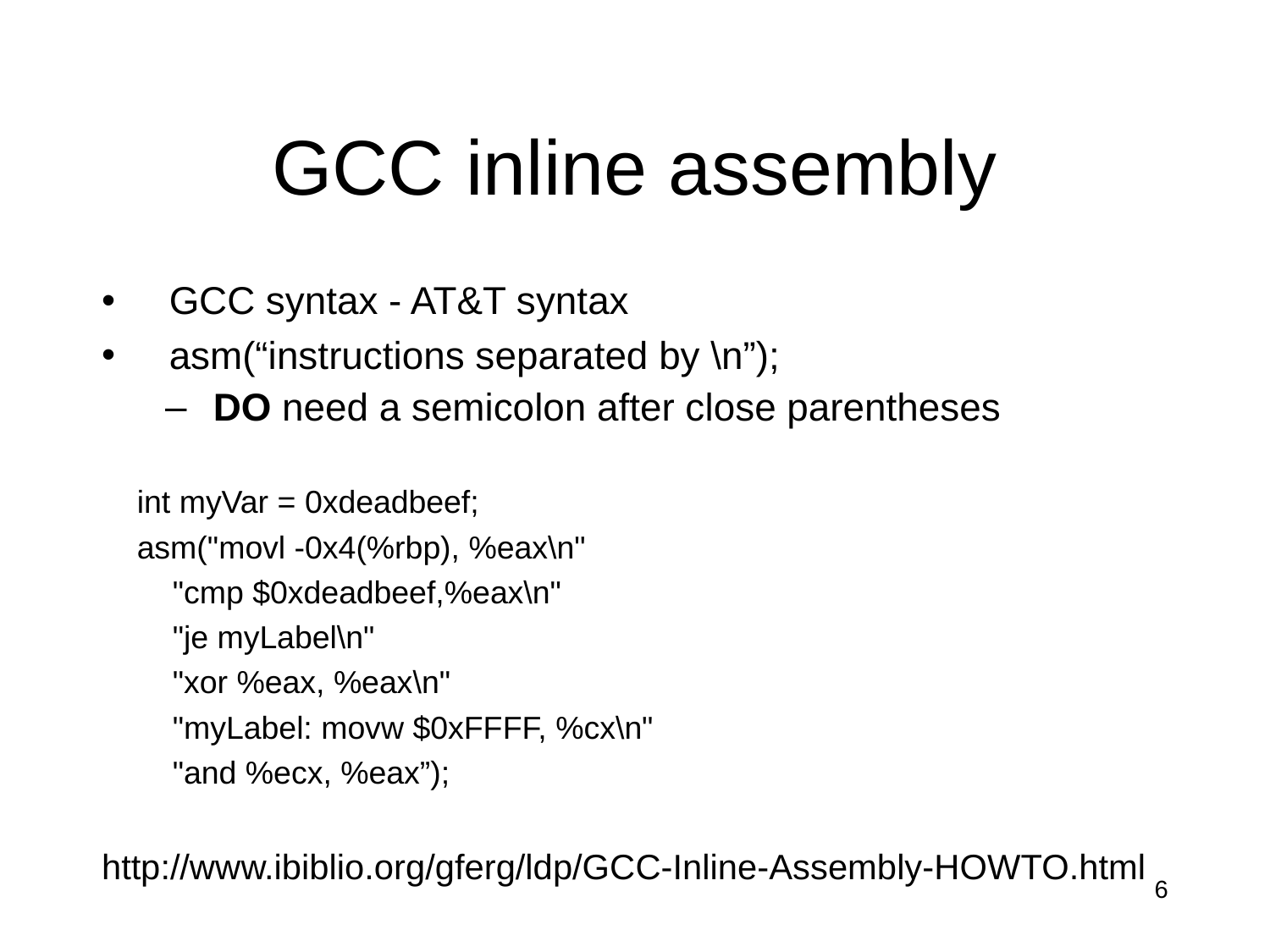

GCC inline assembly
GCC syntax - AT&T syntax
asm(“instructions separated by \n”);
DO need a semicolon after close parentheses

    int myVar = 0xdeadbeef;
    asm("movl -0x4(%rbp), %eax\n"
        "cmp $0xdeadbeef,%eax\n"
        "je myLabel\n"
        "xor %eax, %eax\n"
        "myLabel: movw $0xFFFF, %cx\n"
        "and %ecx, %eax”);

http://www.ibiblio.org/gferg/ldp/GCC-Inline-Assembly-HOWTO.html
6